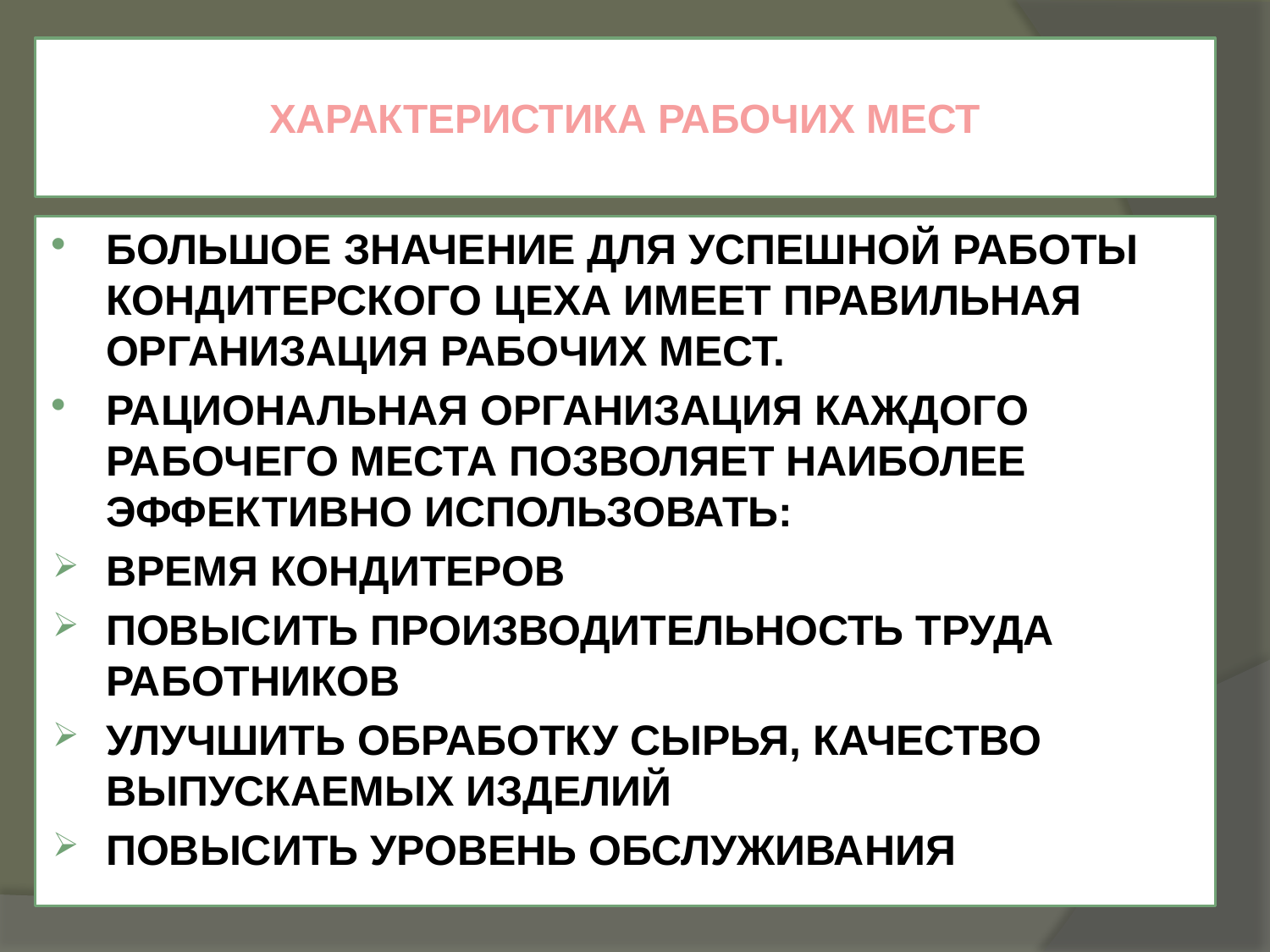

# ХАРАКТЕРИСТИКА РАБОЧИХ МЕСТ
БОЛЬШОЕ ЗНАЧЕНИЕ ДЛЯ УСПЕШНОЙ РАБОТЫ КОНДИТЕРСКОГО ЦЕХА ИМЕЕТ ПРАВИЛЬНАЯ ОРГАНИЗАЦИЯ РАБОЧИХ МЕСТ.
РАЦИОНАЛЬНАЯ ОРГАНИЗАЦИЯ КАЖДОГО РАБОЧЕГО МЕСТА ПОЗВОЛЯЕТ НАИБОЛЕЕ ЭФФЕКТИВНО ИСПОЛЬЗОВАТЬ:
ВРЕМЯ КОНДИТЕРОВ
ПОВЫСИТЬ ПРОИЗВОДИТЕЛЬНОСТЬ ТРУДА РАБОТНИКОВ
УЛУЧШИТЬ ОБРАБОТКУ СЫРЬЯ, КАЧЕСТВО ВЫПУСКАЕМЫХ ИЗДЕЛИЙ
ПОВЫСИТЬ УРОВЕНЬ ОБСЛУЖИВАНИЯ